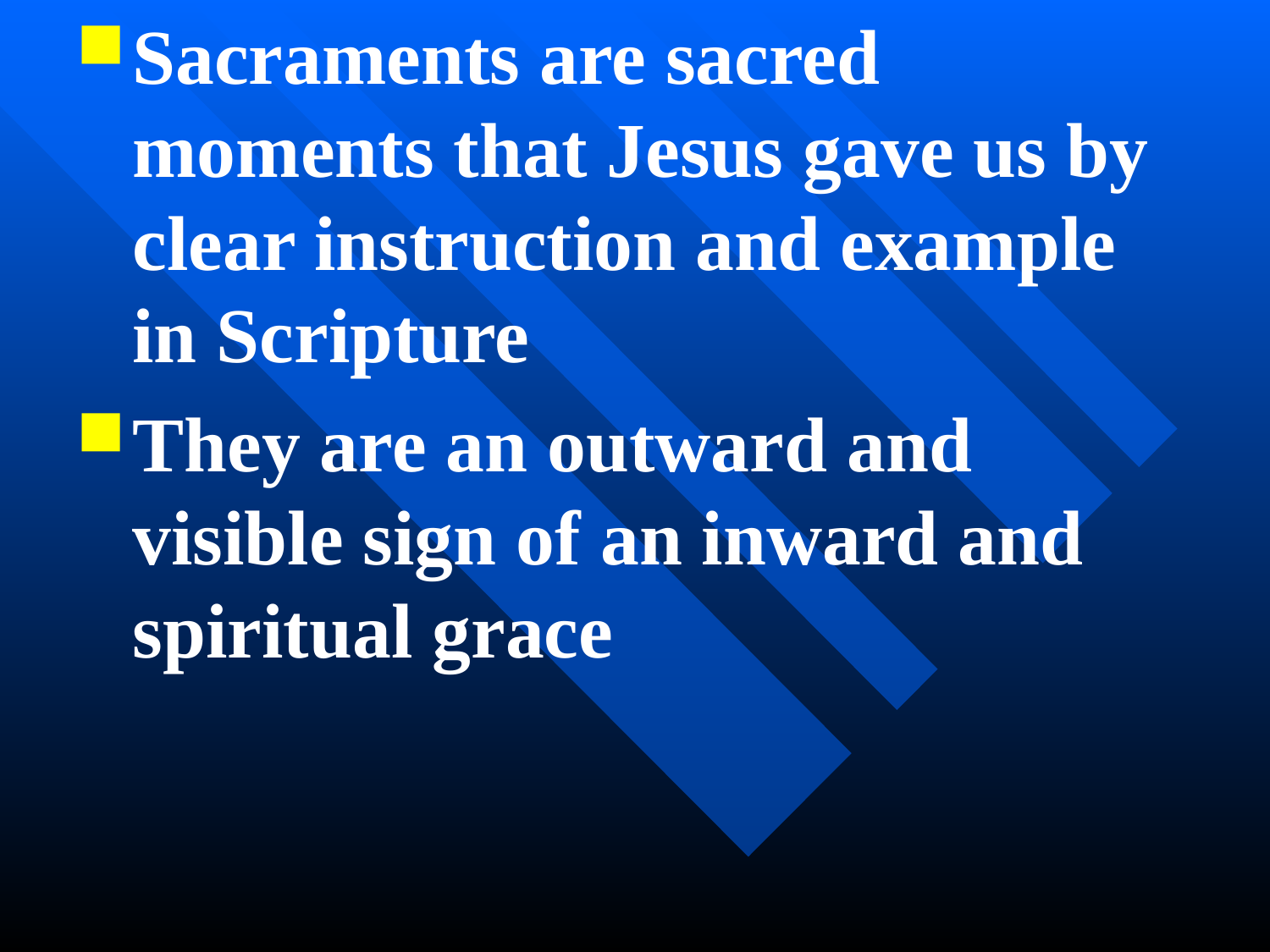

Sacraments are sacred moments that Jesus gave us by clear instruction and example in Scripture
They are an outward and visible sign of an inward and spiritual grace